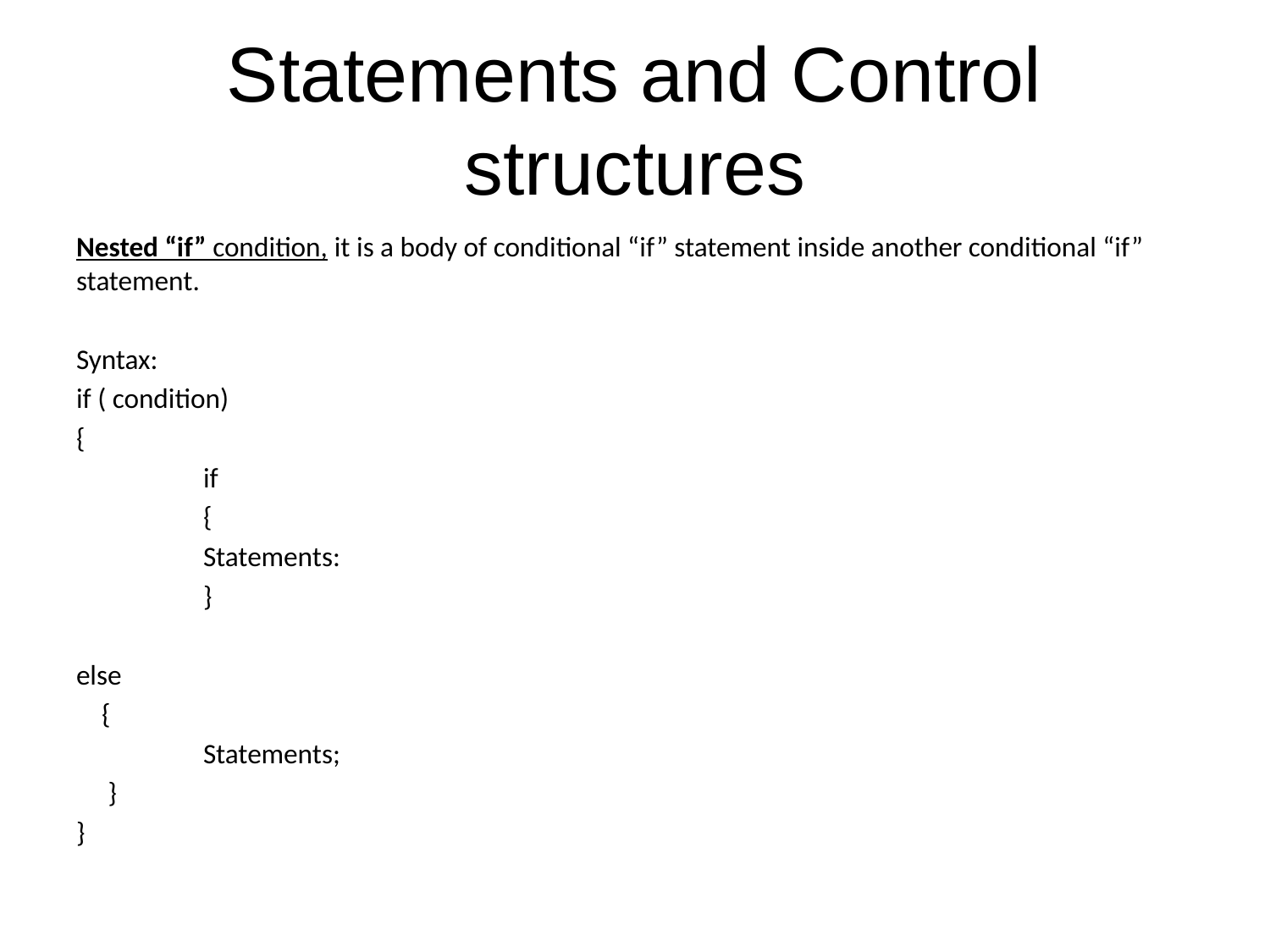

# Statements and Control structures
Nested “if” condition, it is a body of conditional “if” statement inside another conditional “if” statement.

Syntax:
if ( condition)
{
	if
	{
	Statements:
	}

else
    {
	Statements;
     }
}